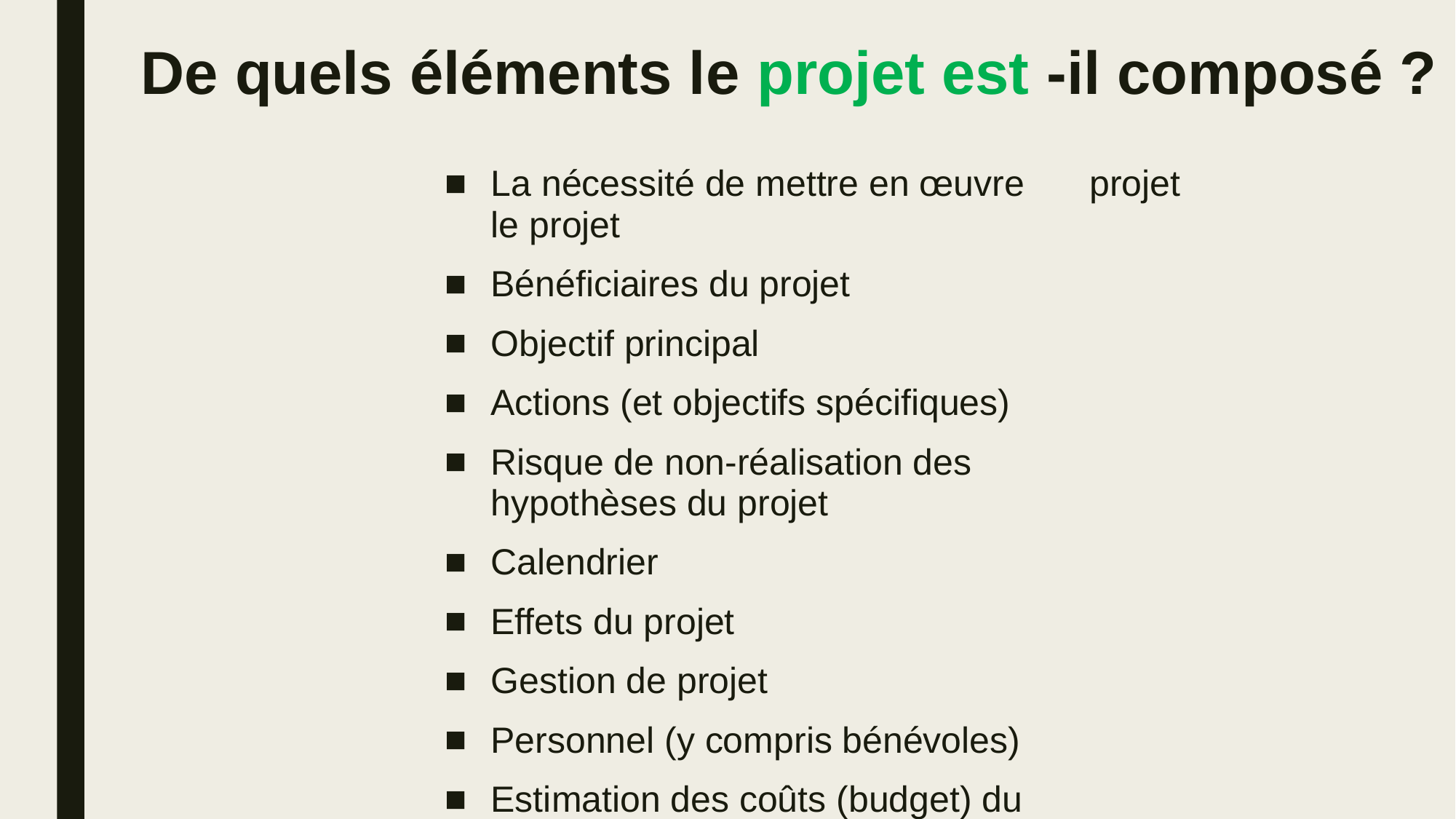

# De quels éléments le projet est -il composé ?
La nécessité de mettre en œuvre le projet
Bénéficiaires du projet
Objectif principal
Actions (et objectifs spécifiques)
Risque de non-réalisation des hypothèses du projet
Calendrier
Effets du projet
Gestion de projet
Personnel (y compris bénévoles)
Estimation des coûts (budget) du projet